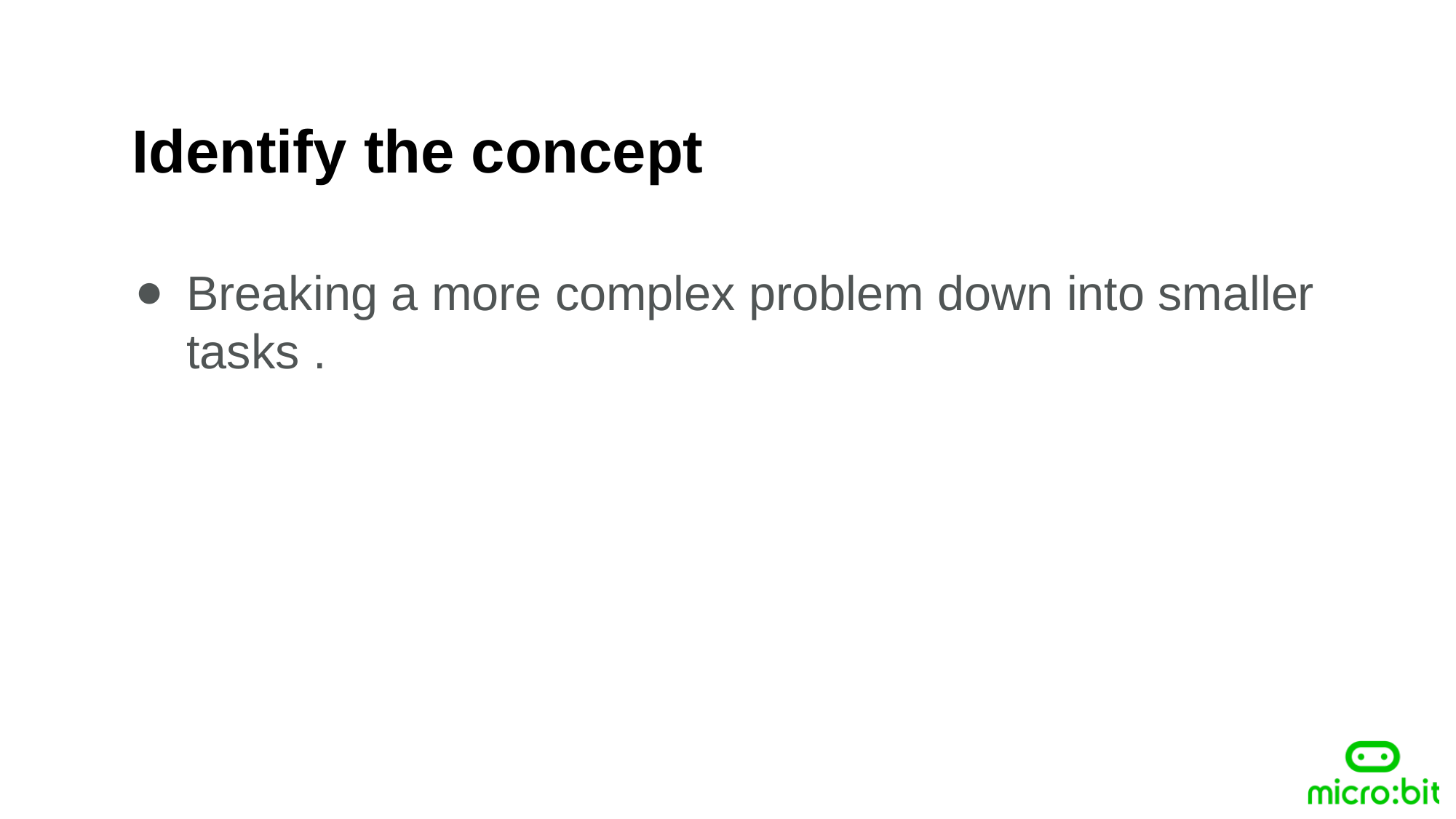

Identify the concept

Breaking a more complex problem down into smaller tasks .